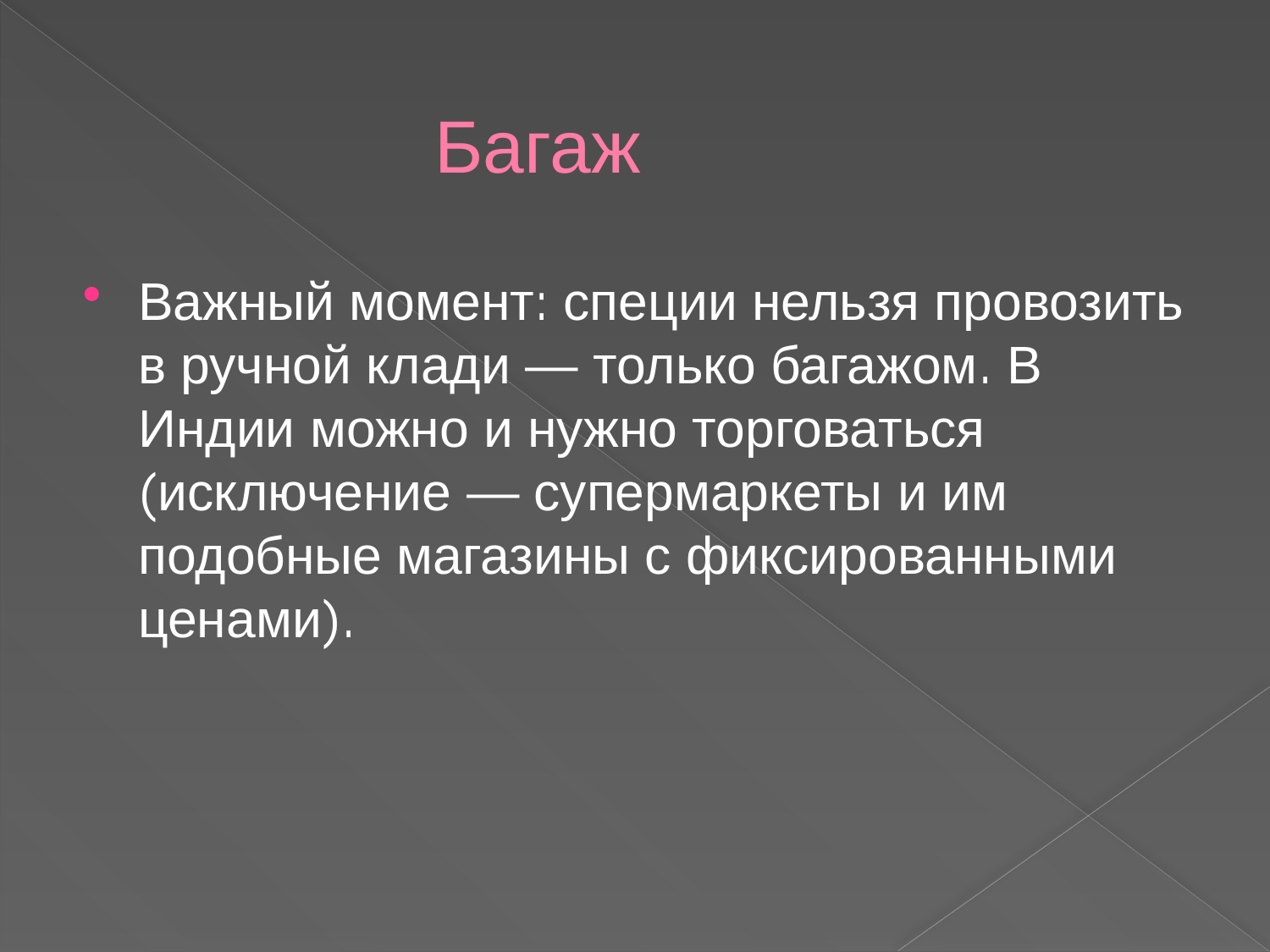

# Багаж
Важный момент: специи нельзя провозить в ручной клади — только багажом. В Индии можно и нужно торговаться (исключение — супермаркеты и им подобные магазины с фиксированными ценами).